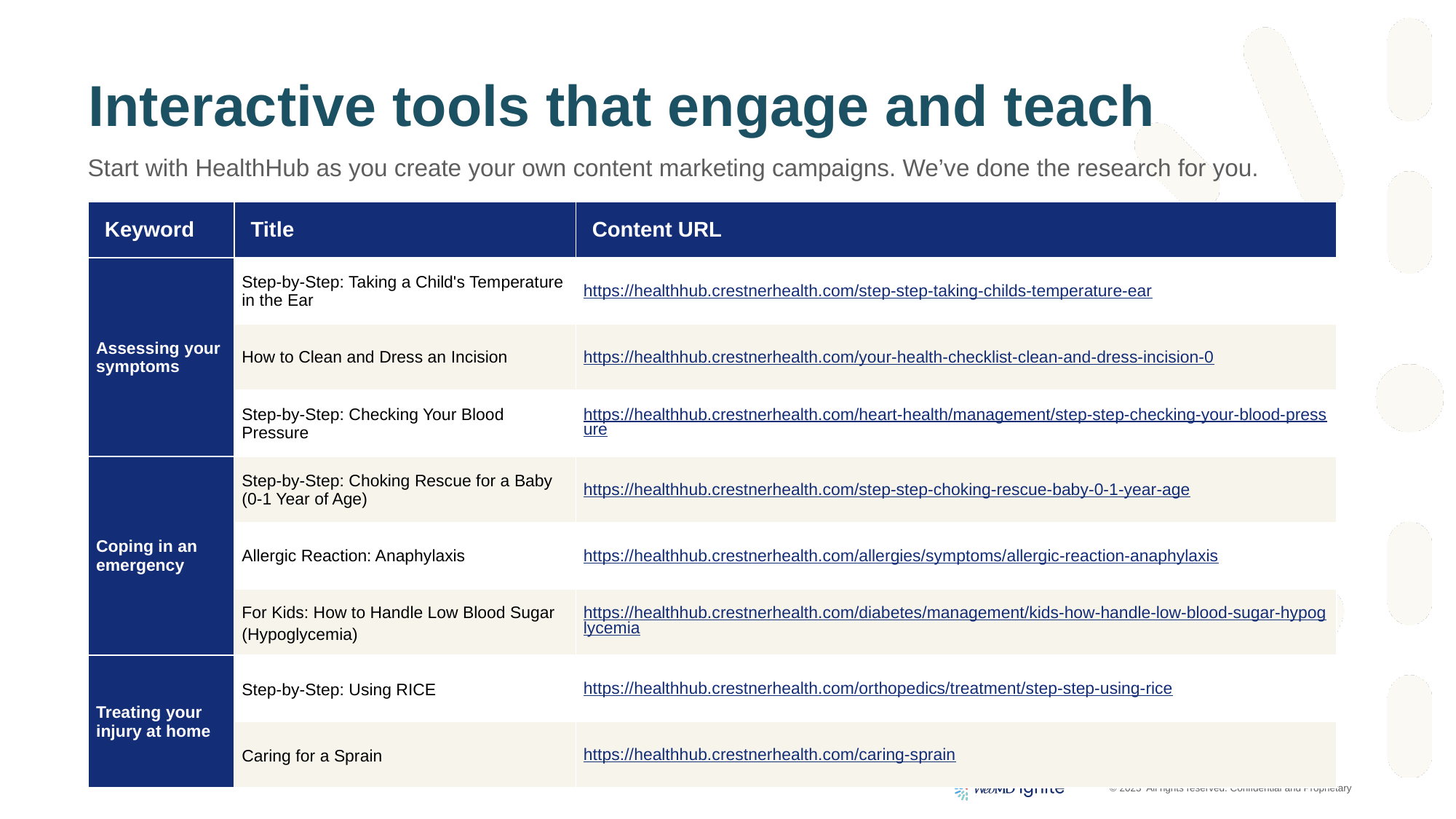

# Interactive tools that engage and teach
Start with HealthHub as you create your own content marketing campaigns. We’ve done the research for you.
| Keyword | Title | Content URL |
| --- | --- | --- |
| Assessing your symptoms | Step-by-Step: Taking a Child's Temperature in the Ear | https://healthhub.crestnerhealth.com/step-step-taking-childs-temperature-ear |
|  | How to Clean and Dress an Incision | https://healthhub.crestnerhealth.com/your-health-checklist-clean-and-dress-incision-0 |
|  | Step-by-Step: Checking Your Blood Pressure | https://healthhub.crestnerhealth.com/heart-health/management/step-step-checking-your-blood-pressure |
| Coping in an emergency | Step-by-Step: Choking Rescue for a Baby (0-1 Year of Age) | https://healthhub.crestnerhealth.com/step-step-choking-rescue-baby-0-1-year-age |
|  | Allergic Reaction: Anaphylaxis | https://healthhub.crestnerhealth.com/allergies/symptoms/allergic-reaction-anaphylaxis |
|  | For Kids: How to Handle Low Blood Sugar (Hypoglycemia) | https://healthhub.crestnerhealth.com/diabetes/management/kids-how-handle-low-blood-sugar-hypoglycemia |
| Treating your injury at home | Step-by-Step: Using RICE | https://healthhub.crestnerhealth.com/orthopedics/treatment/step-step-using-rice |
|  | Caring for a Sprain | https://healthhub.crestnerhealth.com/caring-sprain |